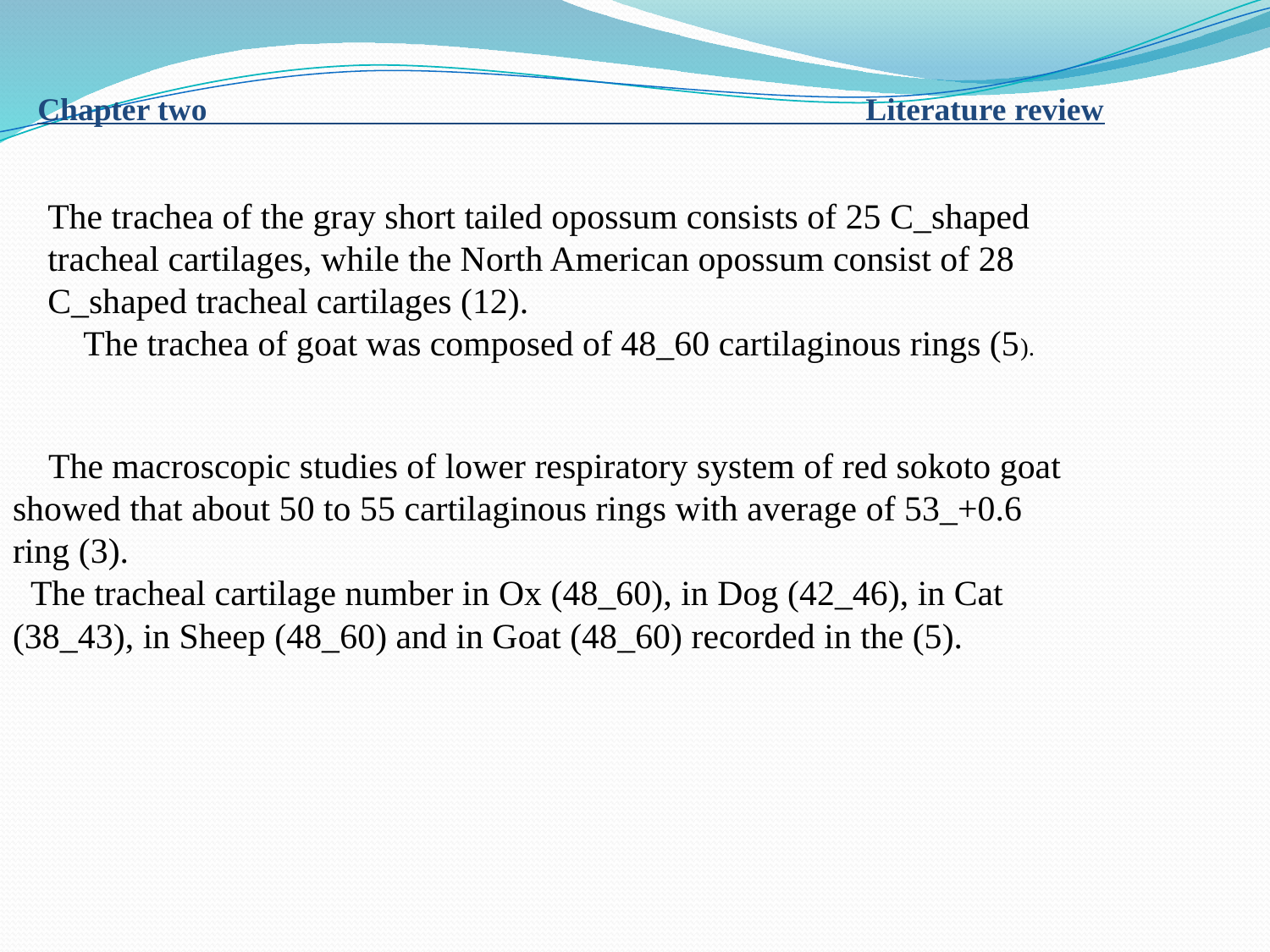

Chapter two                                                                                  Literature review
The trachea of the gray short tailed opossum consists of 25 C_shaped tracheal cartilages, while the North American opossum consist of 28 C_shaped tracheal cartilages (12).
    The trachea of goat was composed of 48_60 cartilaginous rings (5).

    The macroscopic studies of lower respiratory system of red sokoto goat showed that about 50 to 55 cartilaginous rings with average of 53_+0.6 ring (3).
  The tracheal cartilage number in Ox (48_60), in Dog (42_46), in Cat (38_43), in Sheep (48_60) and in Goat (48_60) recorded in the (5).